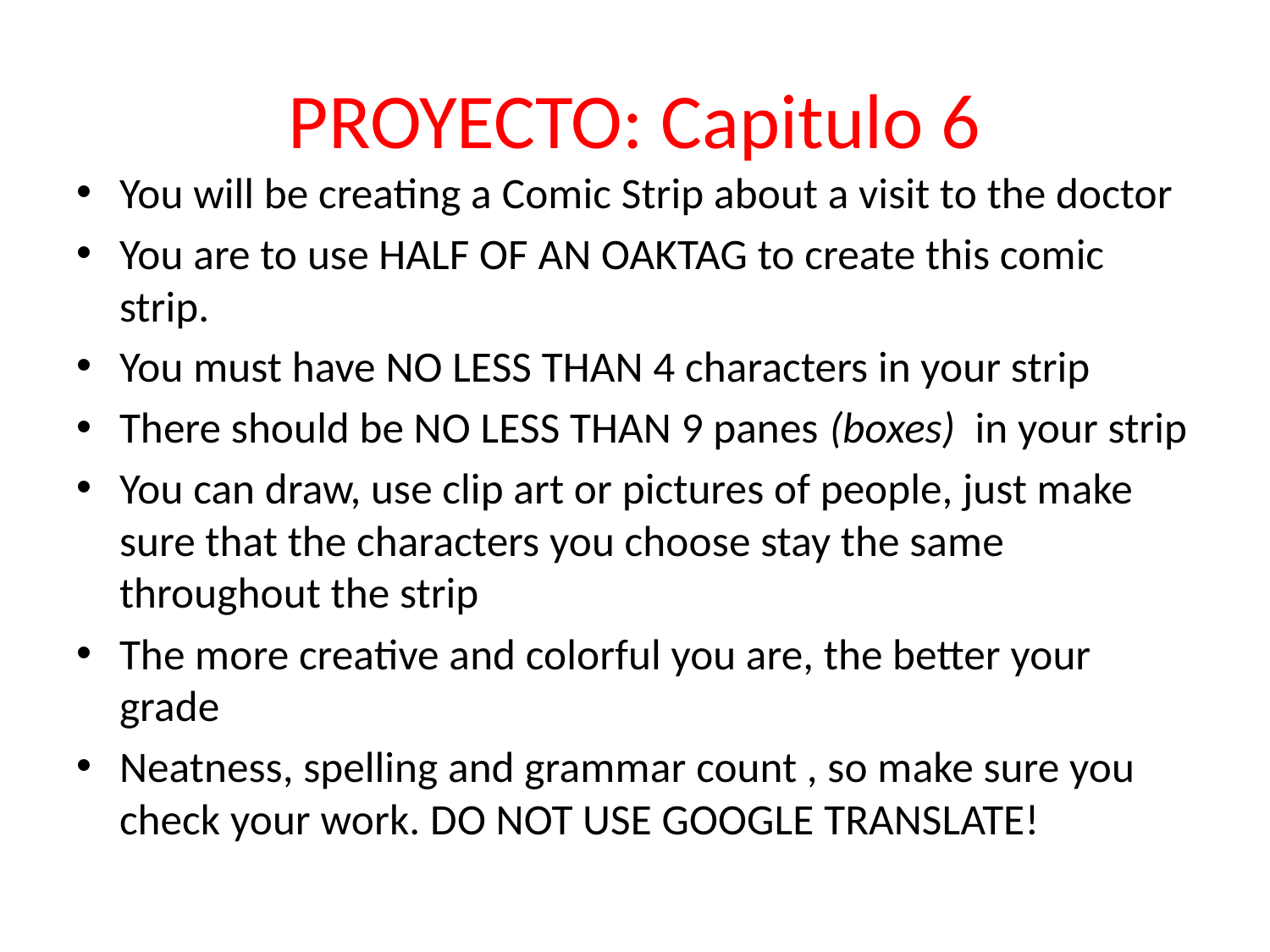

# PROYECTO: Capitulo 6
You will be creating a Comic Strip about a visit to the doctor
You are to use HALF OF AN OAKTAG to create this comic strip.
You must have NO LESS THAN 4 characters in your strip
There should be NO LESS THAN 9 panes (boxes)  in your strip
You can draw, use clip art or pictures of people, just make sure that the characters you choose stay the same throughout the strip
The more creative and colorful you are, the better your grade
Neatness, spelling and grammar count , so make sure you check your work. DO NOT USE GOOGLE TRANSLATE!